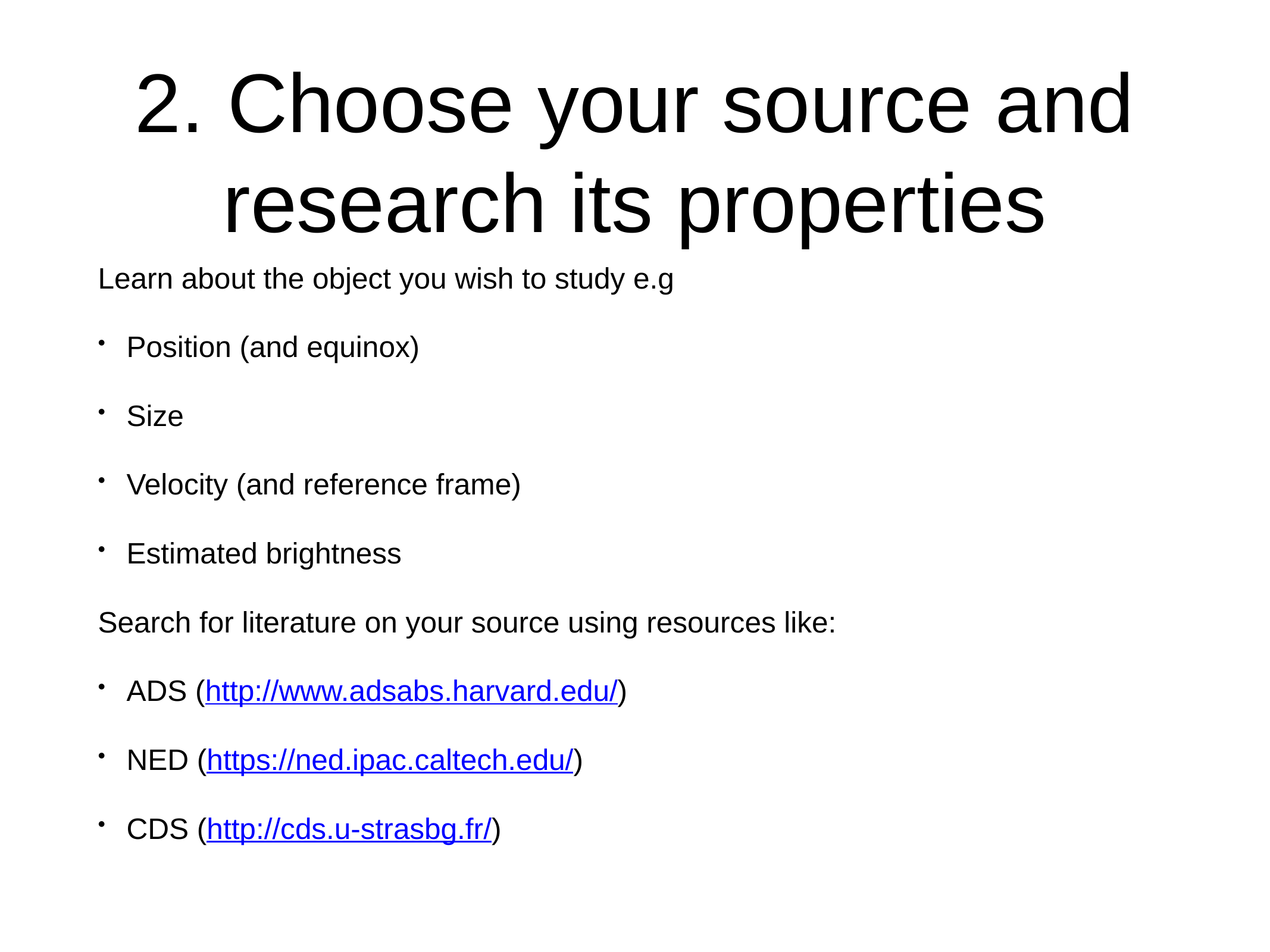

# 2. Choose your source and research its properties
Learn about the object you wish to study e.g
Position (and equinox)
Size
Velocity (and reference frame)
Estimated brightness
Search for literature on your source using resources like:
ADS (http://www.adsabs.harvard.edu/)
NED (https://ned.ipac.caltech.edu/)
CDS (http://cds.u-strasbg.fr/)